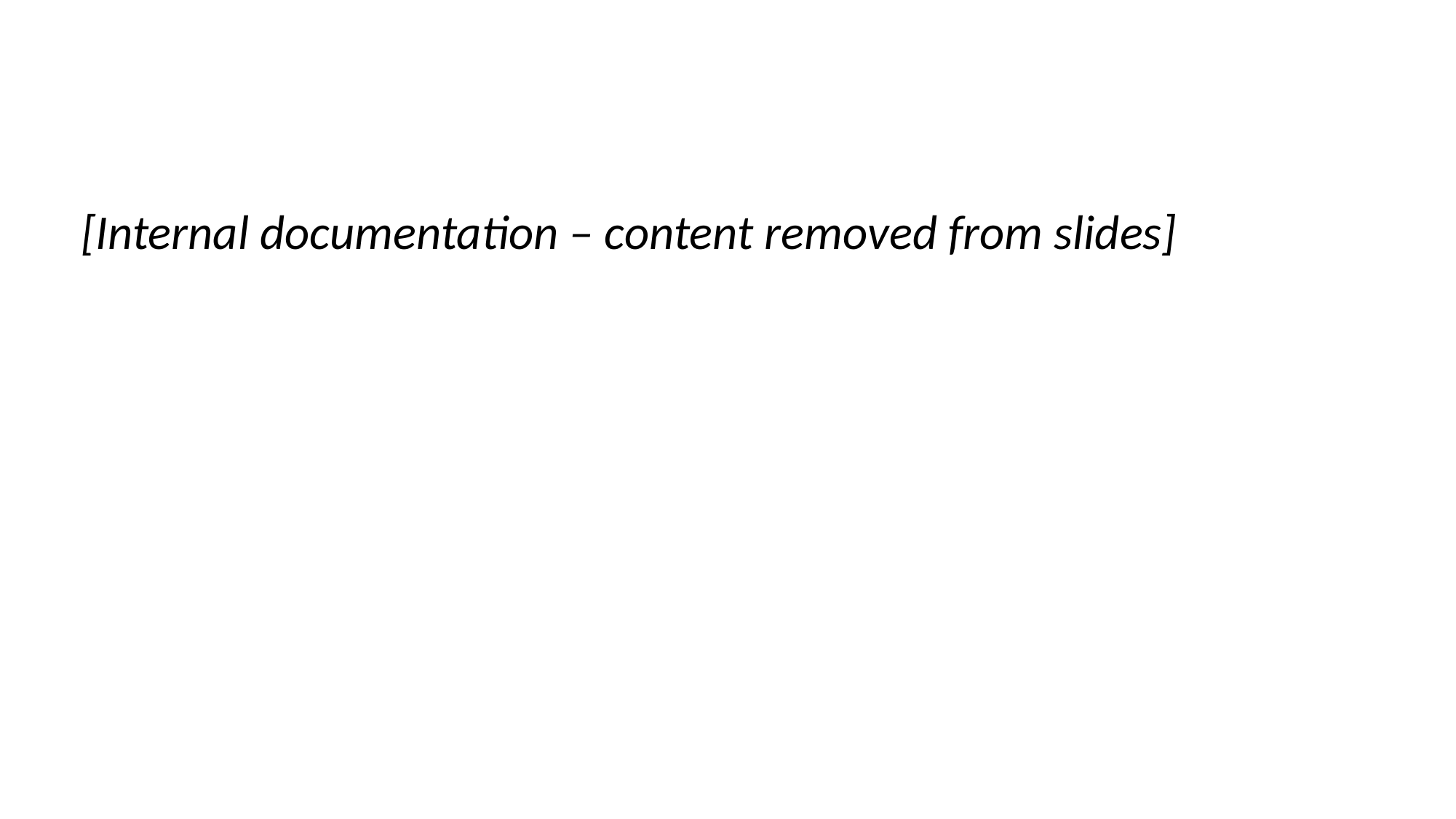

[Internal documentation – content removed from slides]